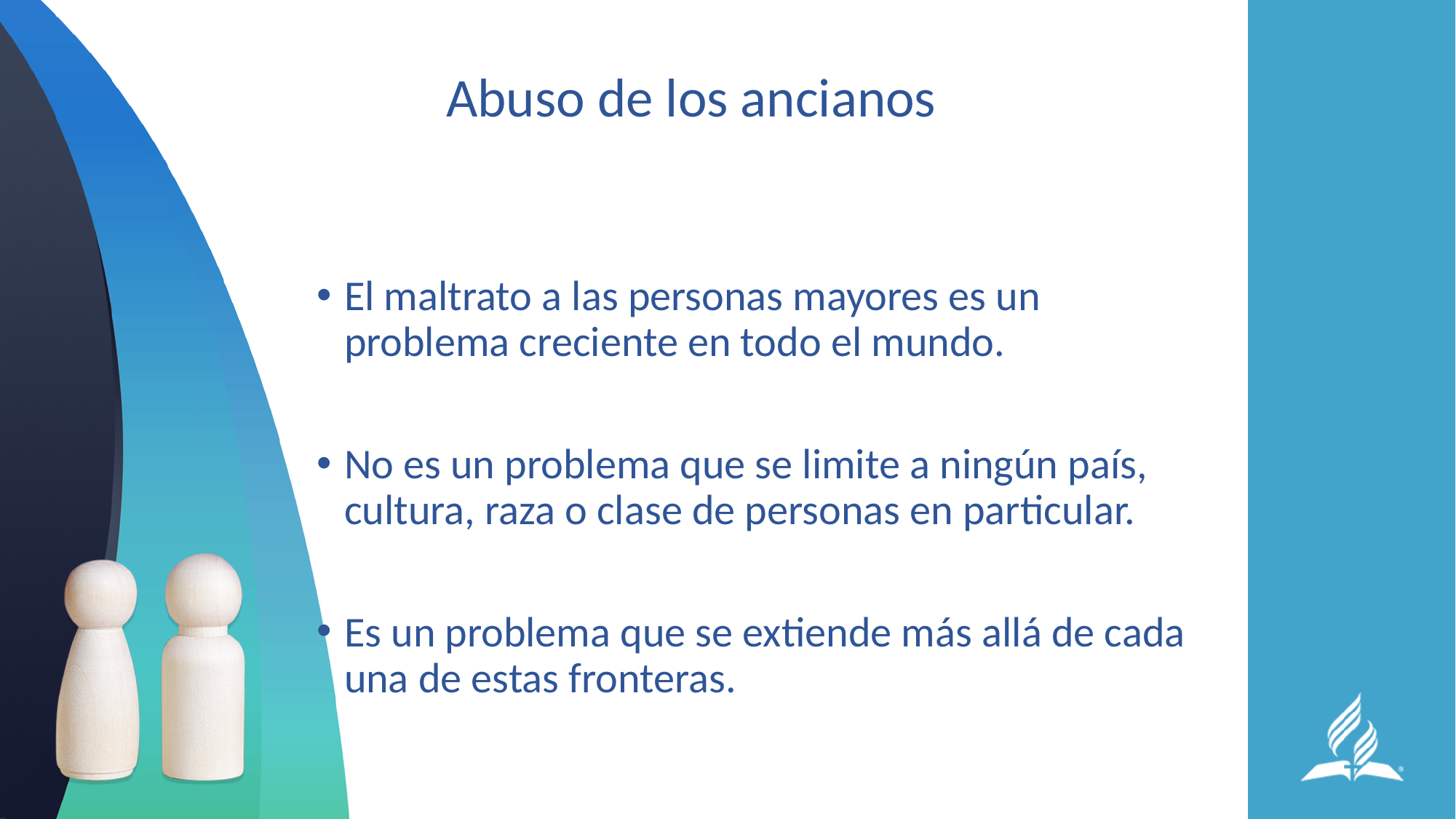

# Abuso de los ancianos

El maltrato a las personas mayores es un problema creciente en todo el mundo.

No es un problema que se limite a ningún país, cultura, raza o clase de personas en particular.

Es un problema que se extiende más allá de cada una de estas fronteras.